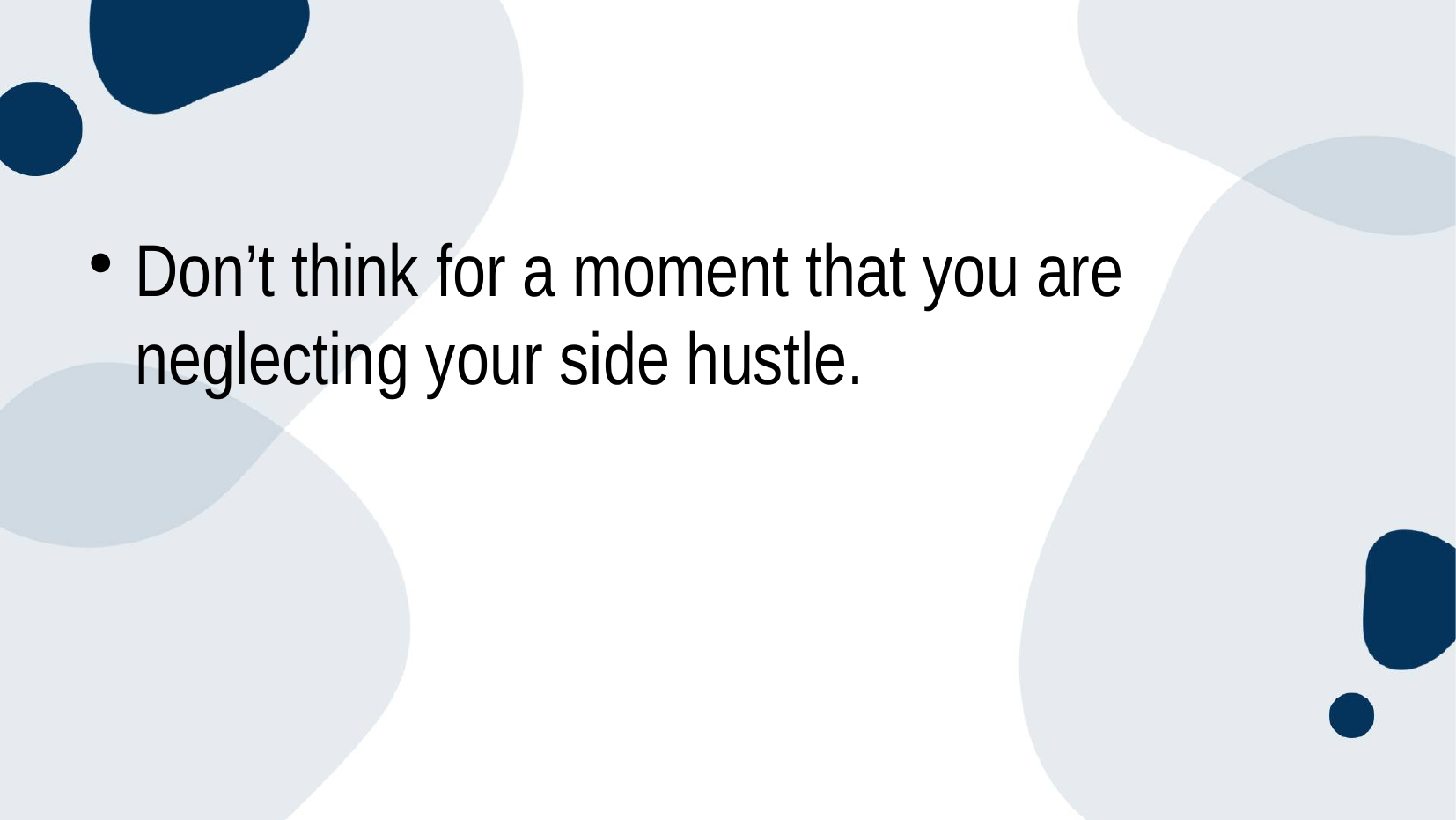

#
Don’t think for a moment that you are neglecting your side hustle.